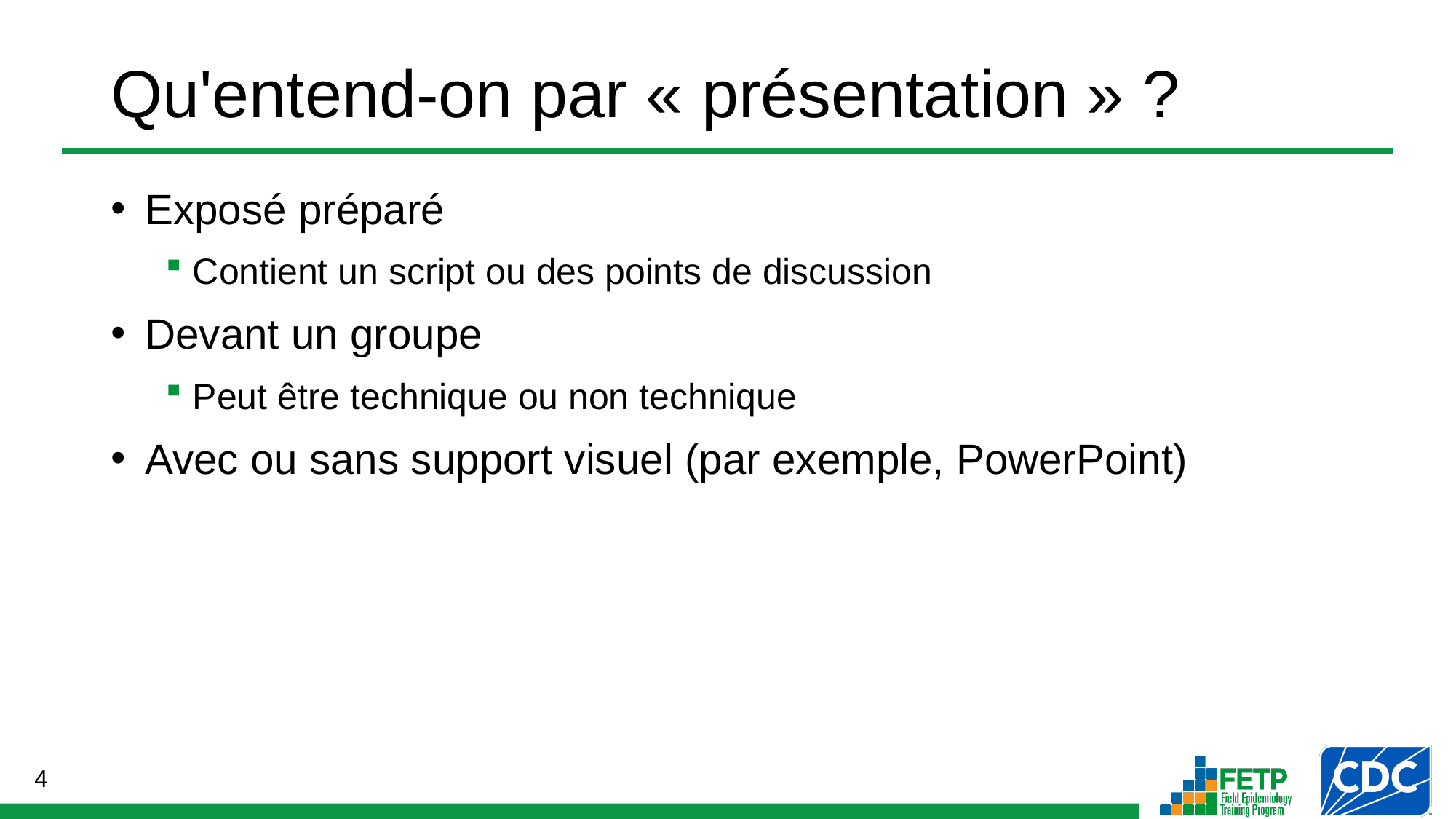

# Qu'entend-on par « présentation » ?
Exposé préparé
Contient un script ou des points de discussion
Devant un groupe
Peut être technique ou non technique
Avec ou sans support visuel (par exemple, PowerPoint)